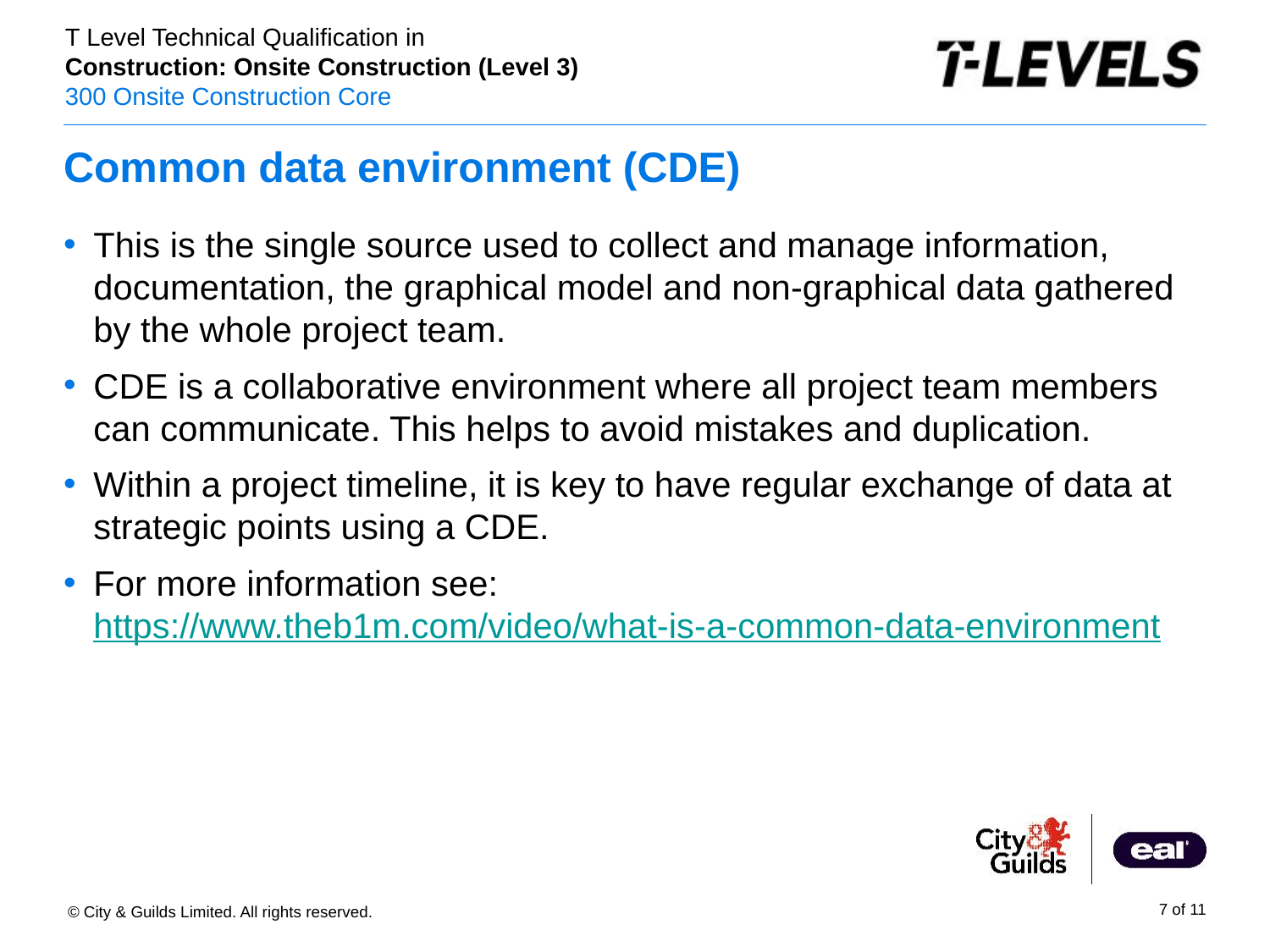

# Common data environment (CDE)
This is the single source used to collect and manage information, documentation, the graphical model and non-graphical data gathered by the whole project team.
CDE is a collaborative environment where all project team members can communicate. This helps to avoid mistakes and duplication.
Within a project timeline, it is key to have regular exchange of data at strategic points using a CDE.
For more information see: https://www.theb1m.com/video/what-is-a-common-data-environment